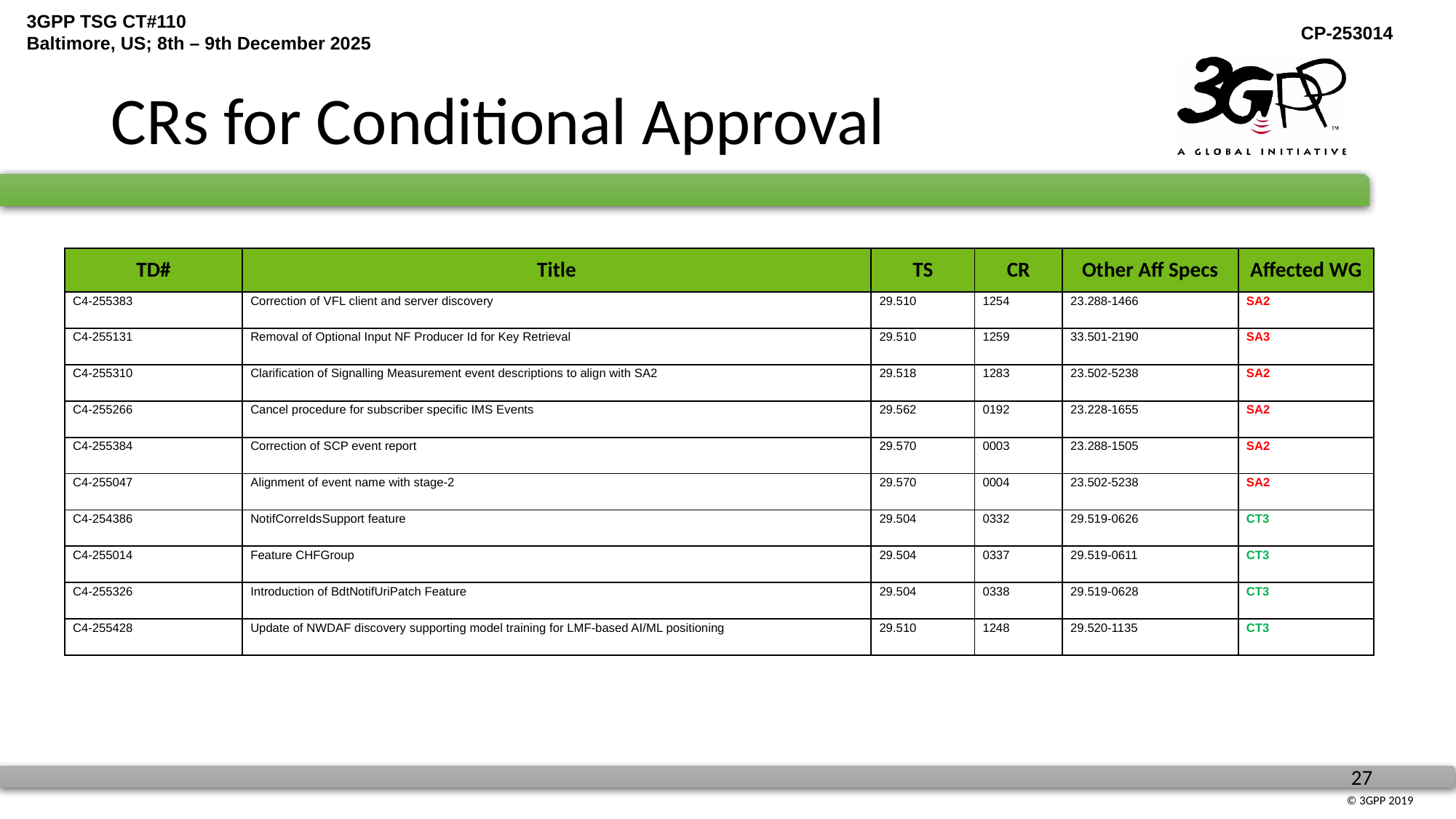

# CRs for Conditional Approval
| TD# | Title | TS | CR | Other Aff Specs | Affected WG |
| --- | --- | --- | --- | --- | --- |
| C4-255383 | Correction of VFL client and server discovery | 29.510 | 1254 | 23.288-1466 | SA2 |
| C4-255131 | Removal of Optional Input NF Producer Id for Key Retrieval | 29.510 | 1259 | 33.501-2190 | SA3 |
| C4-255310 | Clarification of Signalling Measurement event descriptions to align with SA2 | 29.518 | 1283 | 23.502-5238 | SA2 |
| C4-255266 | Cancel procedure for subscriber specific IMS Events | 29.562 | 0192 | 23.228-1655 | SA2 |
| C4-255384 | Correction of SCP event report | 29.570 | 0003 | 23.288-1505 | SA2 |
| C4-255047 | Alignment of event name with stage-2 | 29.570 | 0004 | 23.502-5238 | SA2 |
| C4-254386 | NotifCorreIdsSupport feature | 29.504 | 0332 | 29.519-0626 | CT3 |
| C4-255014 | Feature CHFGroup | 29.504 | 0337 | 29.519-0611 | CT3 |
| C4-255326 | Introduction of BdtNotifUriPatch Feature | 29.504 | 0338 | 29.519-0628 | CT3 |
| C4-255428 | Update of NWDAF discovery supporting model training for LMF-based AI/ML positioning | 29.510 | 1248 | 29.520-1135 | CT3 |